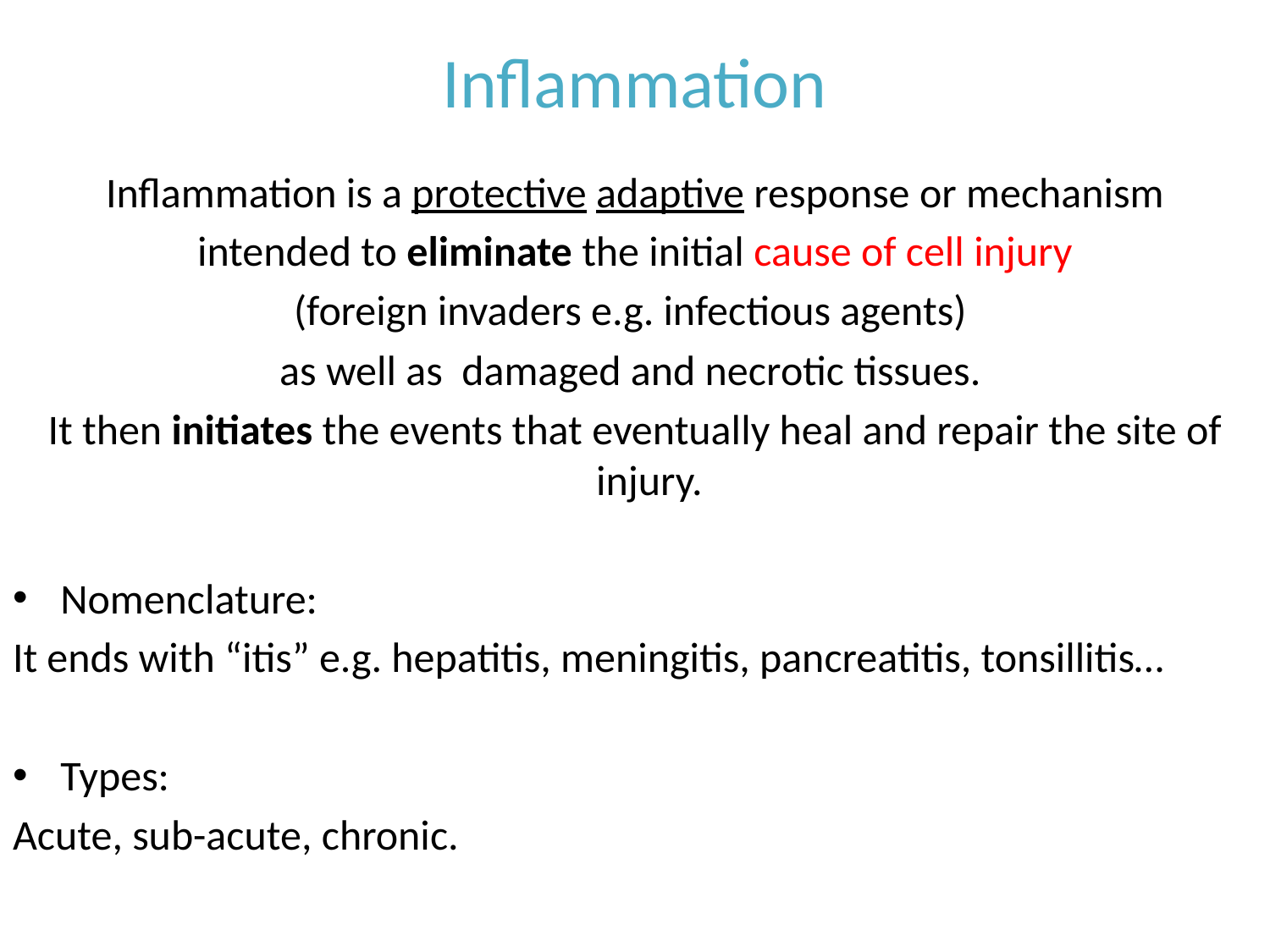

# Inflammation
Inflammation is a protective adaptive response or mechanism
 intended to eliminate the initial cause of cell injury
(foreign invaders e.g. infectious agents)
as well as  damaged and necrotic tissues.
It then initiates the events that eventually heal and repair the site of injury.

Nomenclature:
It ends with “itis” e.g. hepatitis, meningitis, pancreatitis, tonsillitis…

Types:
Acute, sub-acute, chronic.